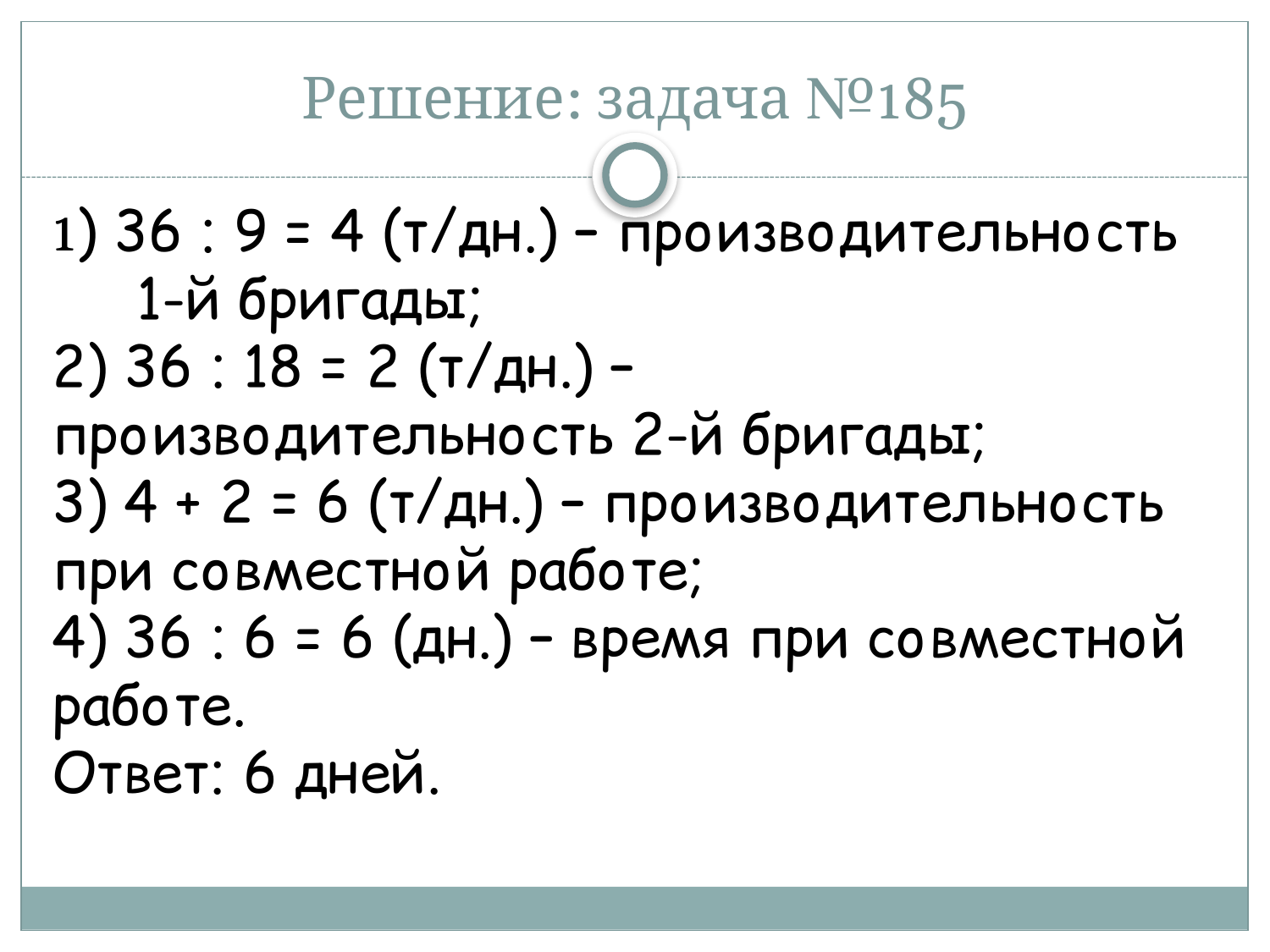

# Решение: задача №185
1) 36 : 9 = 4 (т/дн.) – производительность       1-й бригады;
2) 36 : 18 = 2 (т/дн.) – производительность 2-й бригады;
3) 4 + 2 = 6 (т/дн.) – производительность при совместной работе;
4) 36 : 6 = 6 (дн.) – время при совместной работе.
Ответ: 6 дней.